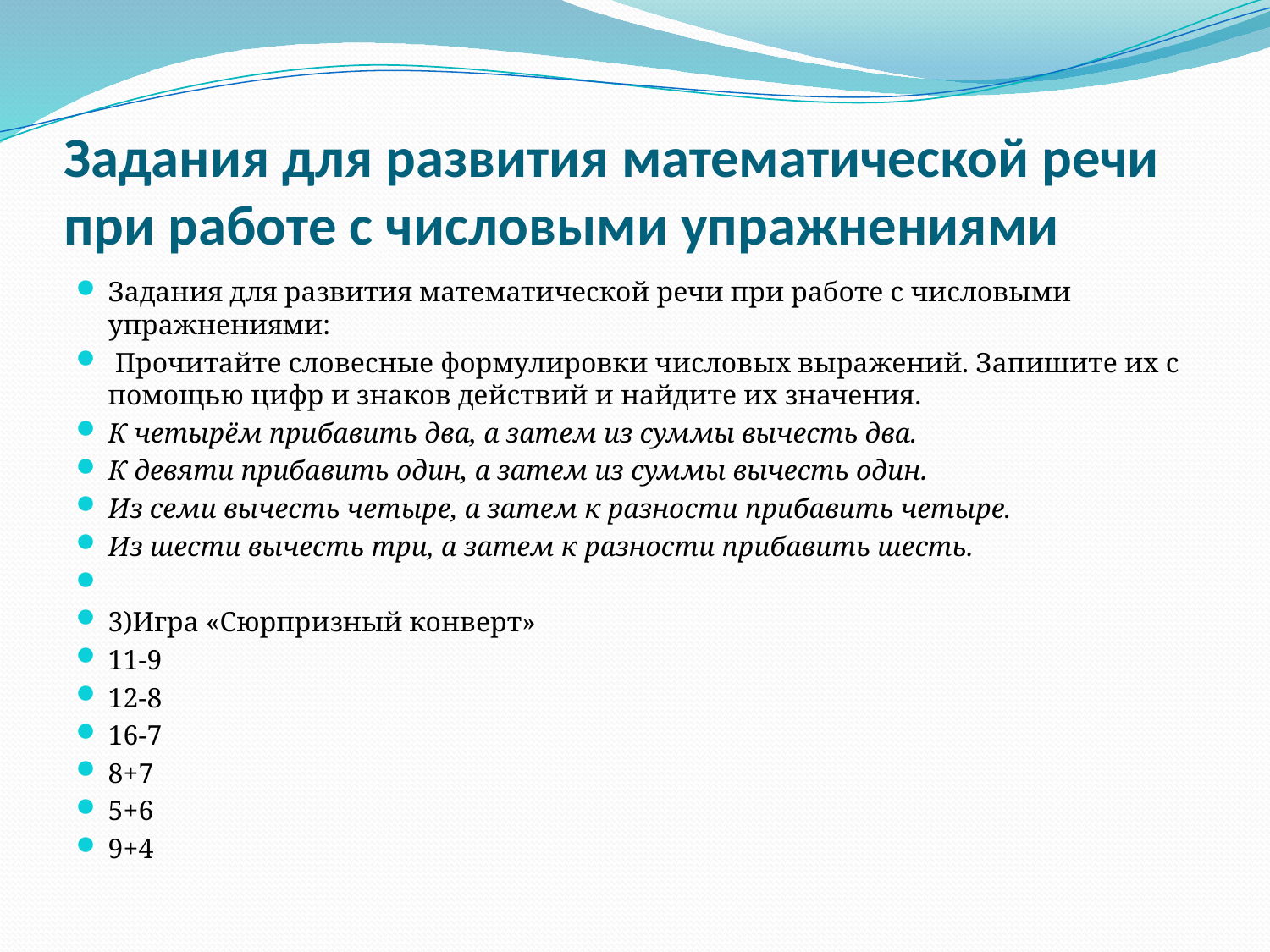

# Задания для развития математической речи при работе с числовыми упражнениями
Задания для развития математической речи при работе с числовыми упражнениями:
 Прочитайте словесные формулировки числовых выражений. Запишите их с помощью цифр и знаков действий и найдите их значения.
К четырём прибавить два, а затем из суммы вычесть два.
К девяти прибавить один, а затем из суммы вычесть один.
Из семи вычесть четыре, а затем к разности прибавить четыре.
Из шести вычесть три, а затем к разности прибавить шесть.

3)Игра «Сюрпризный конверт»
11-9
12-8
16-7
8+7
5+6
9+4